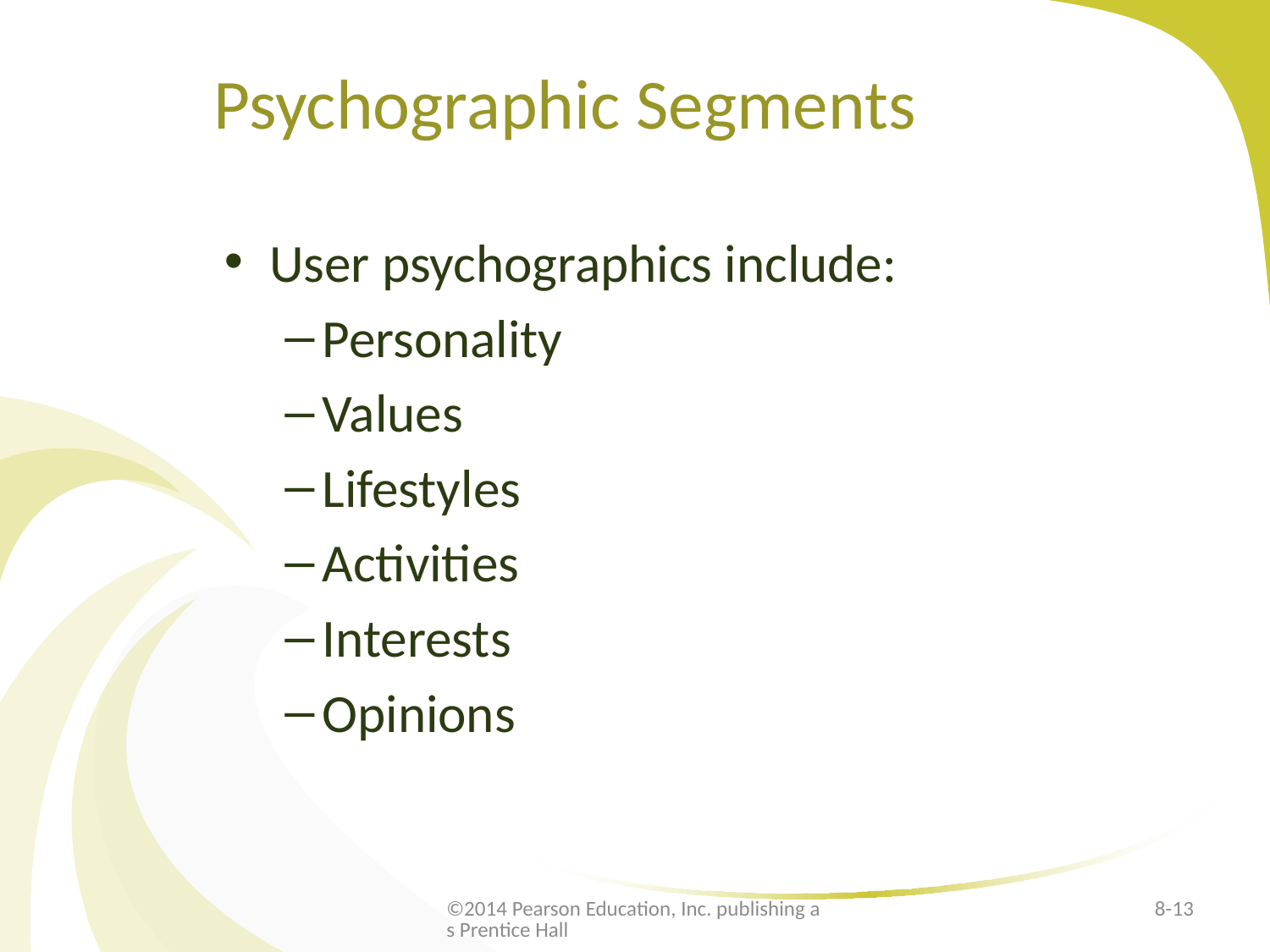

# Psychographic Segments
User psychographics include:
Personality
Values
Lifestyles
Activities
Interests
Opinions

©2014 Pearson Education, Inc. publishing as Prentice Hall
8-13